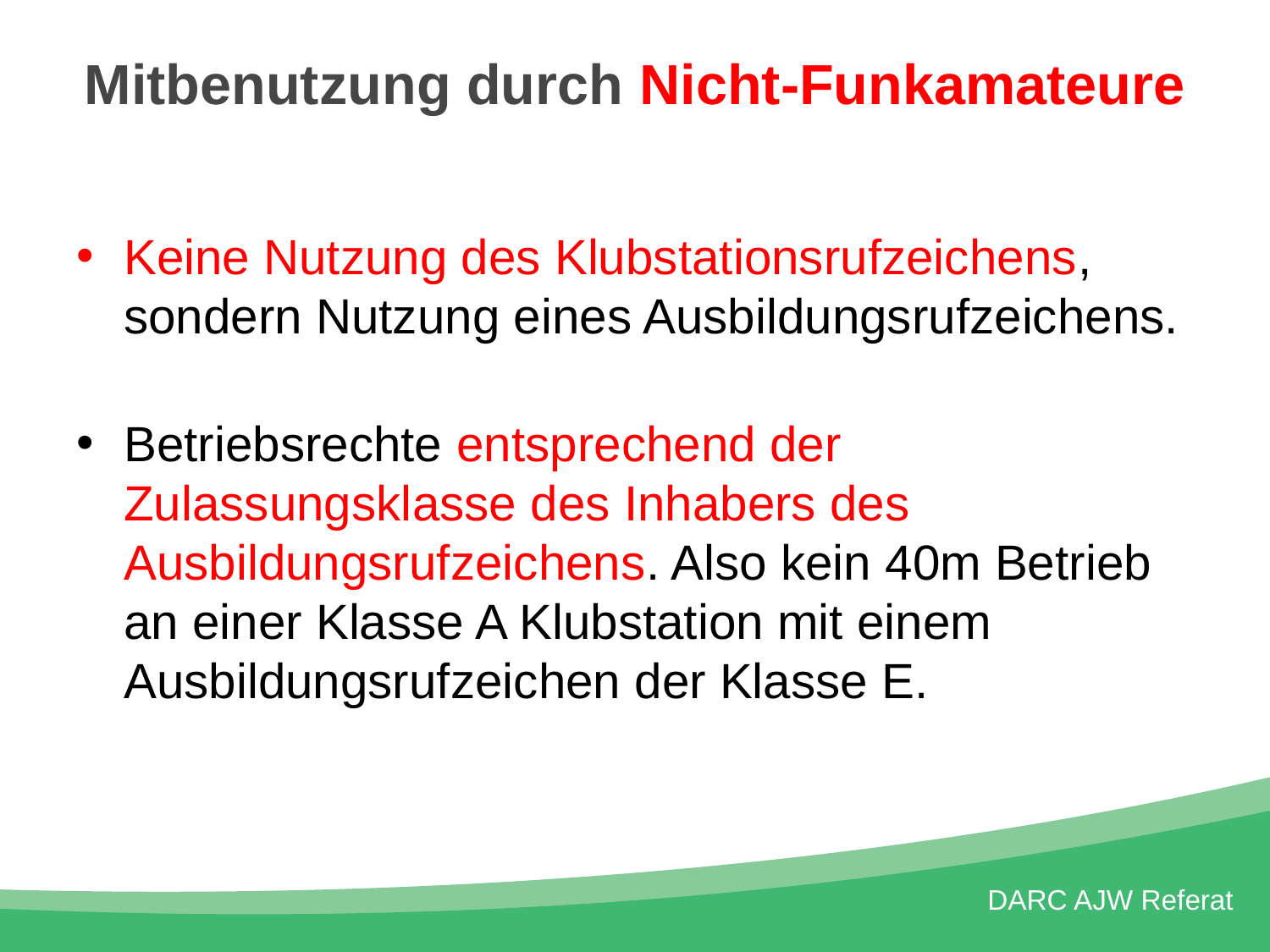

# Mitbenutzung durch Nicht-Funkamateure

Keine Nutzung des Klubstationsrufzeichens, sondern Nutzung eines Ausbildungsrufzeichens.
Betriebsrechte entsprechend der Zulassungsklasse des Inhabers des Ausbildungsrufzeichens. Also kein 40m Betrieb an einer Klasse A Klubstation mit einem Ausbildungsrufzeichen der Klasse E.